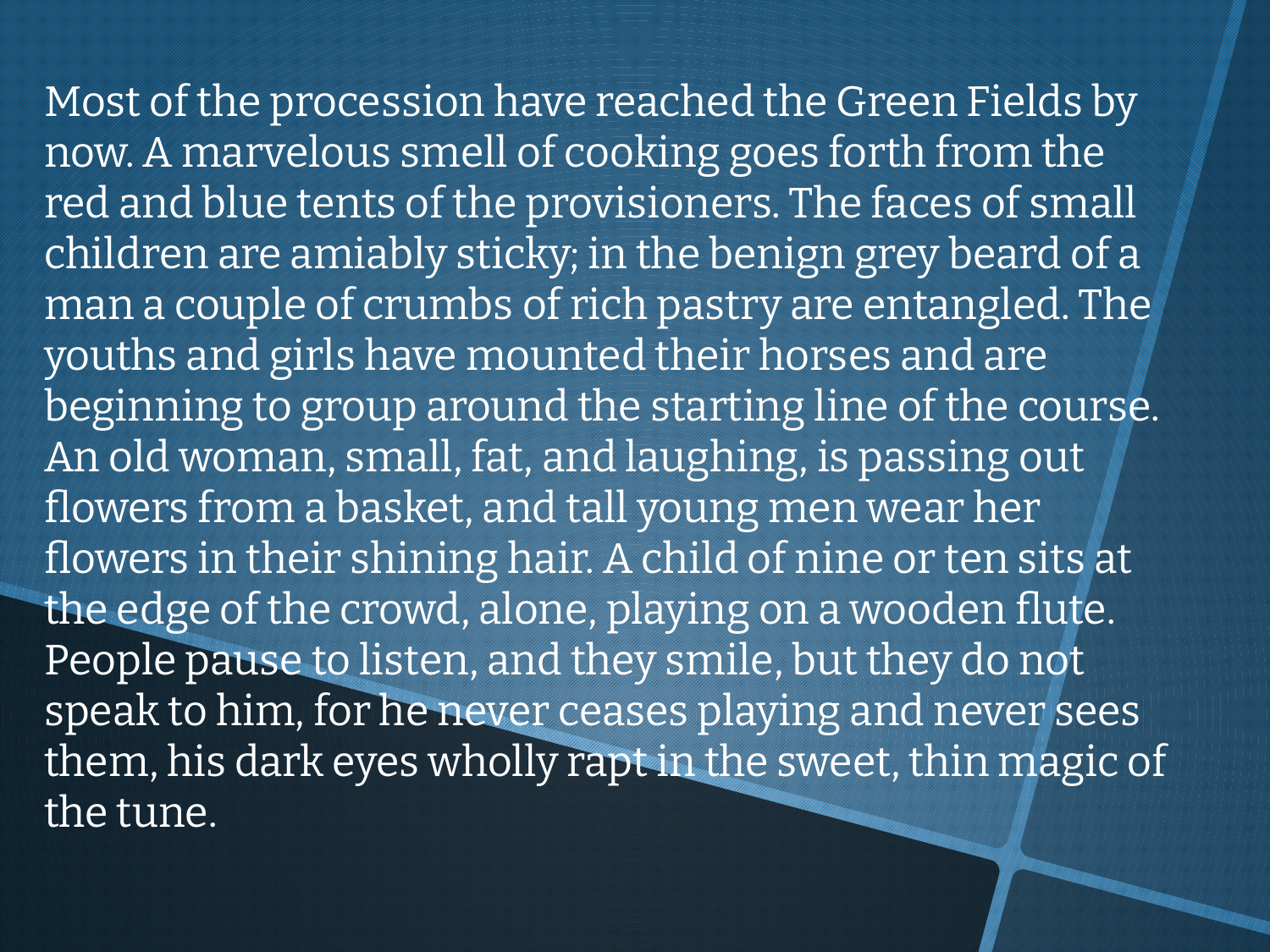

Most of the procession have reached the Green Fields by now. A marvelous smell of cooking goes forth from the red and blue tents of the provisioners. The faces of small children are amiably sticky; in the benign grey beard of a man a couple of crumbs of rich pastry are entangled. The youths and girls have mounted their horses and are beginning to group around the starting line of the course. An old woman, small, fat, and laughing, is passing out flowers from a basket, and tall young men wear her flowers in their shining hair. A child of nine or ten sits at the edge of the crowd, alone, playing on a wooden flute. People pause to listen, and they smile, but they do not speak to him, for he never ceases playing and never sees them, his dark eyes wholly rapt in the sweet, thin magic of the tune.